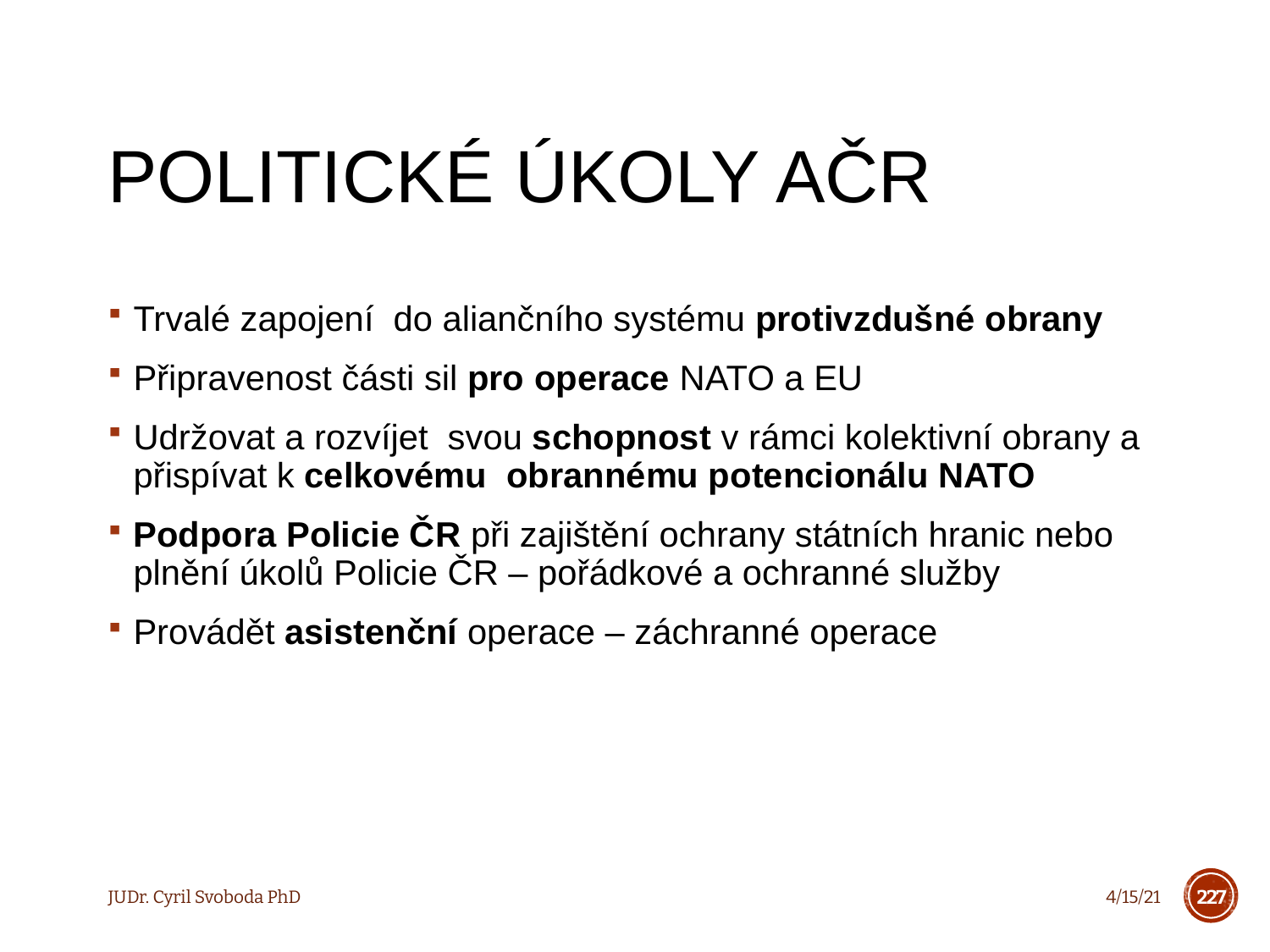

# Politické úkoly AČR
Trvalé zapojení  do aliančního systému protivzdušné obrany
Připravenost části sil pro operace NATO a EU
Udržovat a rozvíjet  svou schopnost v rámci kolektivní obrany a přispívat k celkovému  obrannému potencionálu NATO
Podpora Policie ČR při zajištění ochrany státních hranic nebo plnění úkolů Policie ČR – pořádkové a ochranné služby
Provádět asistenční operace – záchranné operace
JUDr. Cyril Svoboda PhD
4/15/21
227